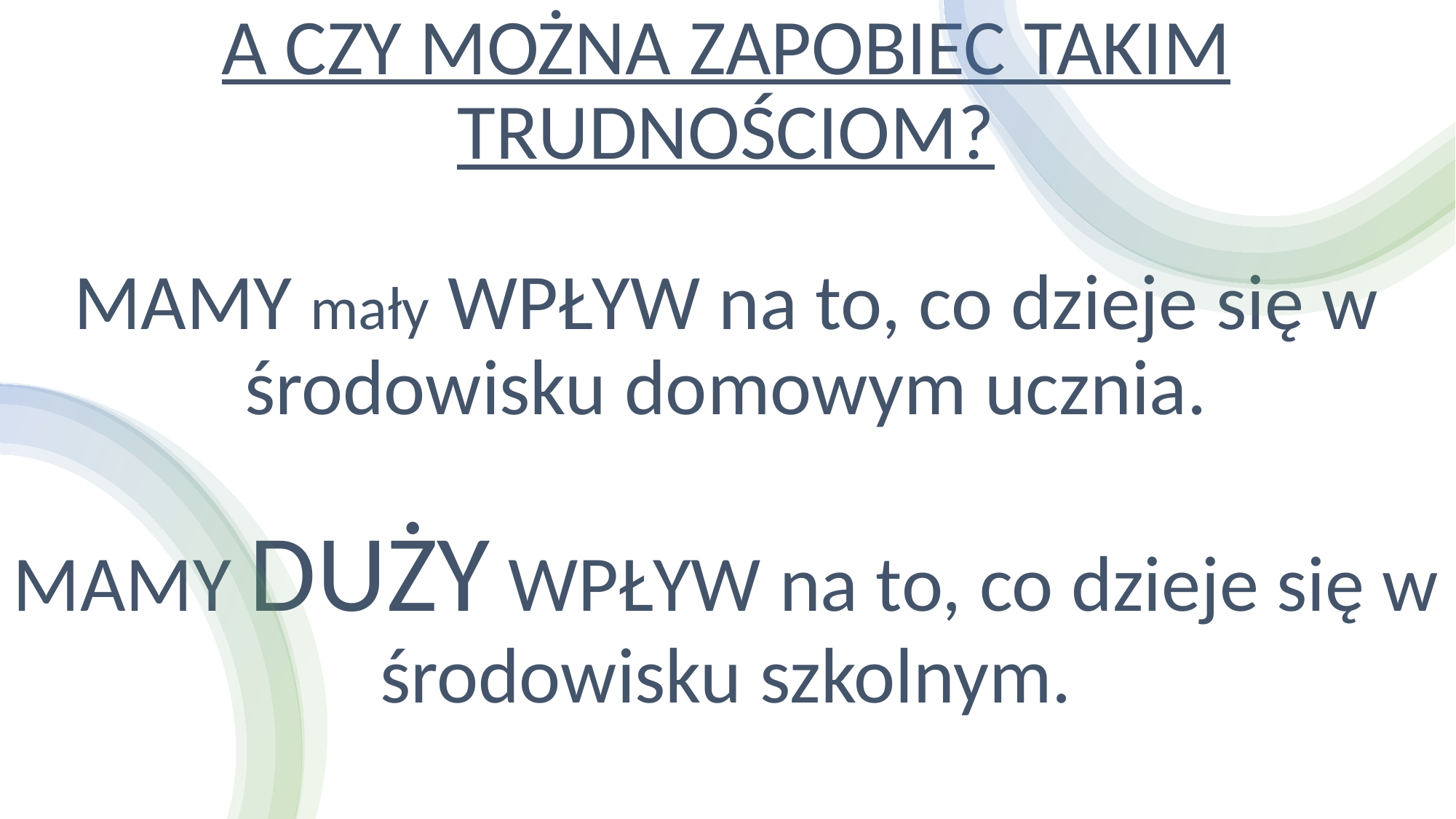

# A CZY MOŻNA ZAPOBIEC TAKIM TRUDNOŚCIOM? MAMY mały WPŁYW na to, co dzieje się w środowisku domowym ucznia. MAMY DUŻY WPŁYW na to, co dzieje się w środowisku szkolnym.